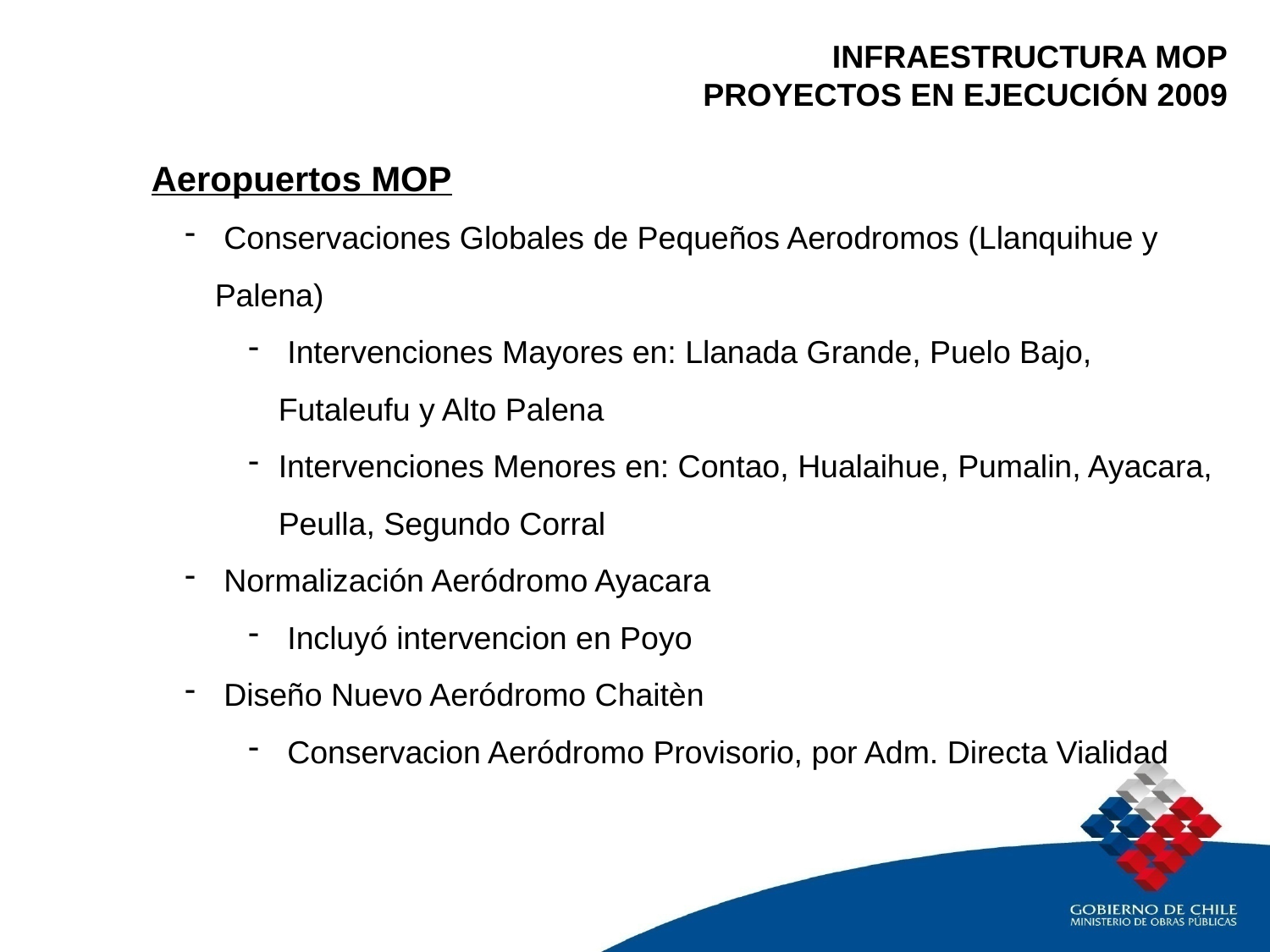

INFRAESTRUCTURA MOP
PROYECTOS EN EJECUCIÓN 2009
Aeropuertos MOP
 Conservaciones Globales de Pequeños Aerodromos (Llanquihue y Palena)
 Intervenciones Mayores en: Llanada Grande, Puelo Bajo, Futaleufu y Alto Palena
Intervenciones Menores en: Contao, Hualaihue, Pumalin, Ayacara, Peulla, Segundo Corral
 Normalización Aeródromo Ayacara
 Incluyó intervencion en Poyo
 Diseño Nuevo Aeródromo Chaitèn
 Conservacion Aeródromo Provisorio, por Adm. Directa Vialidad